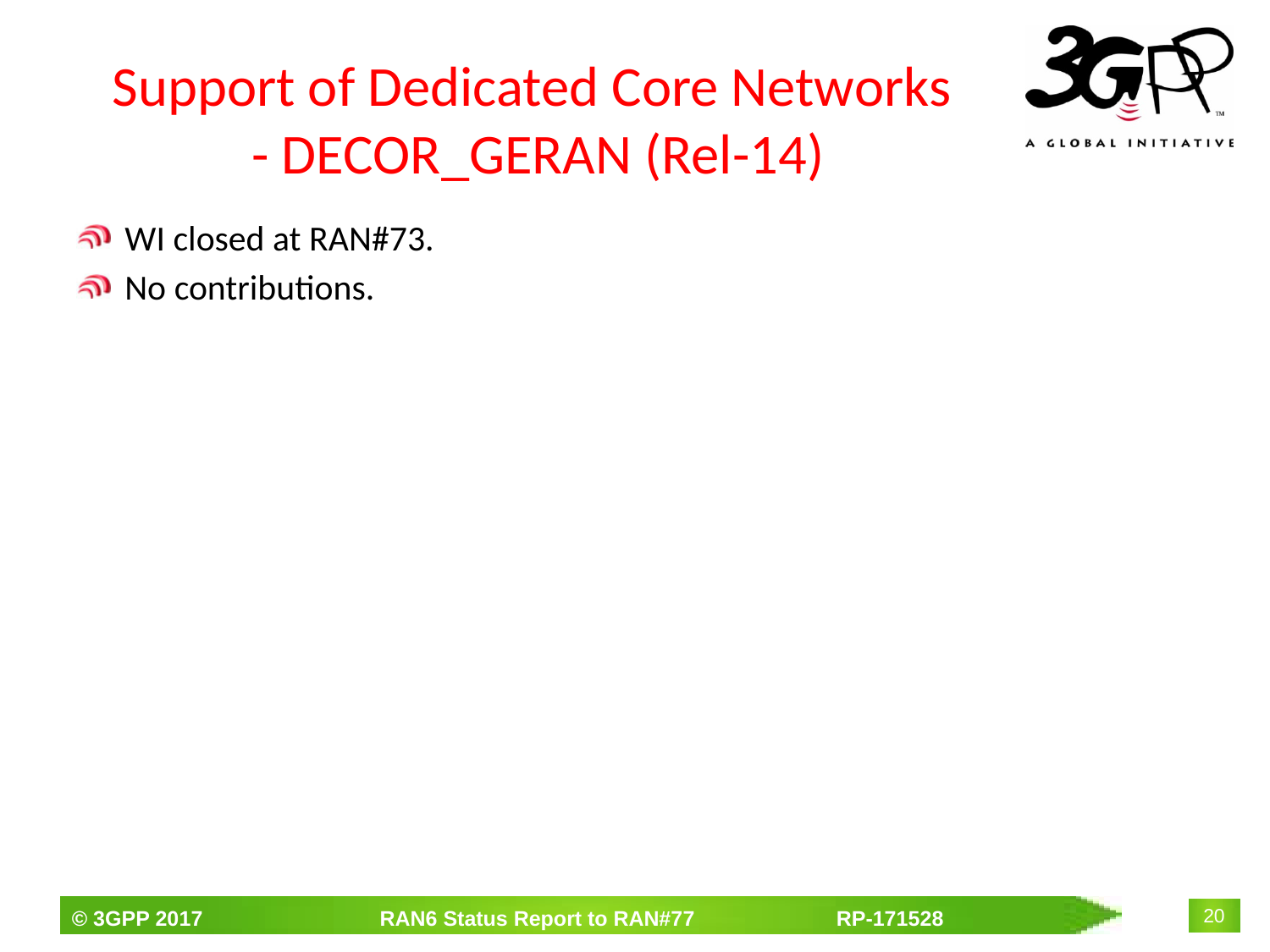

# Support of Dedicated Core Networks - DECOR_GERAN (Rel-14)
WI closed at RAN#73.
No contributions.